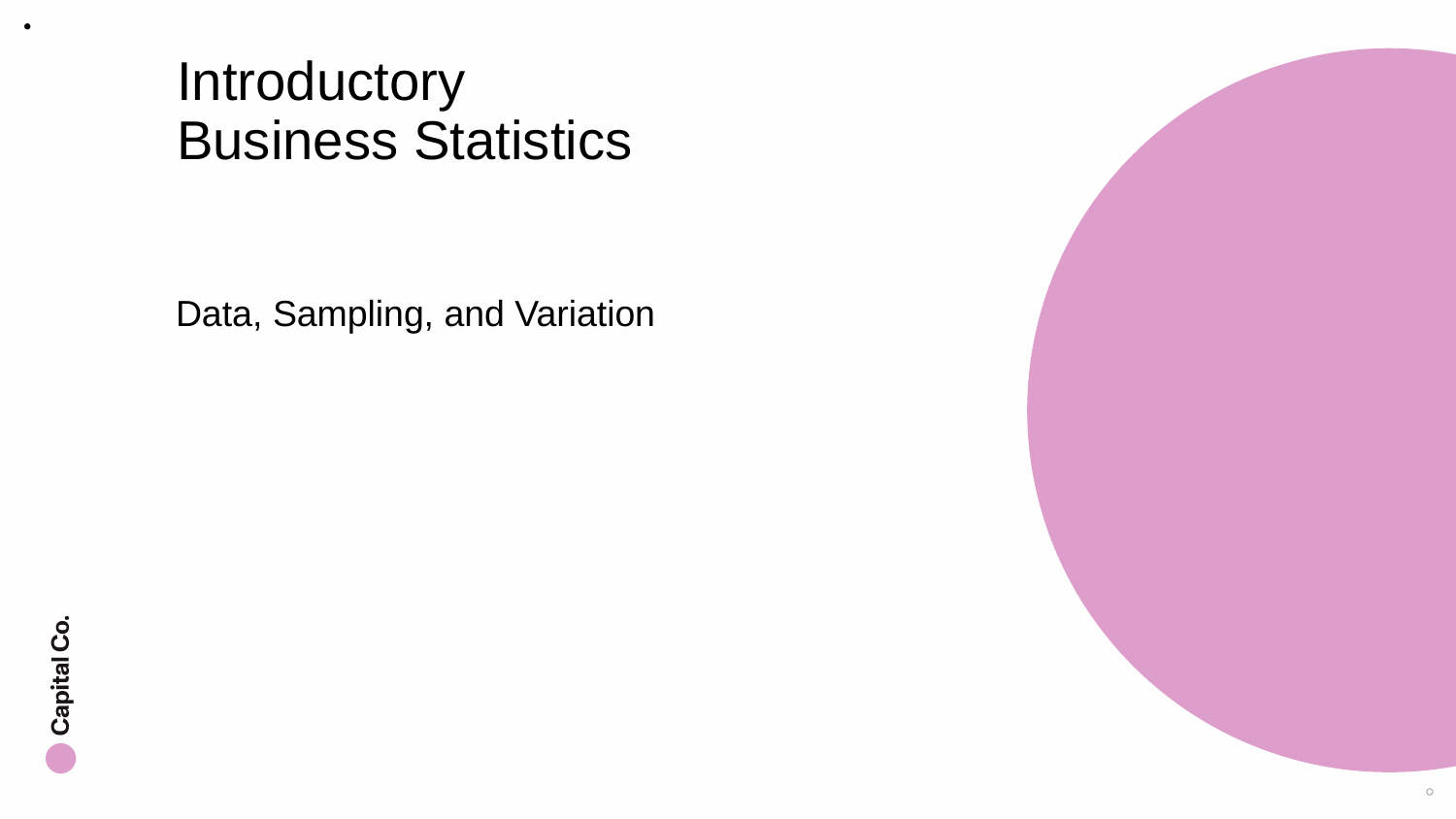

# Introductory Business Statistics

Data, Sampling, and Variation